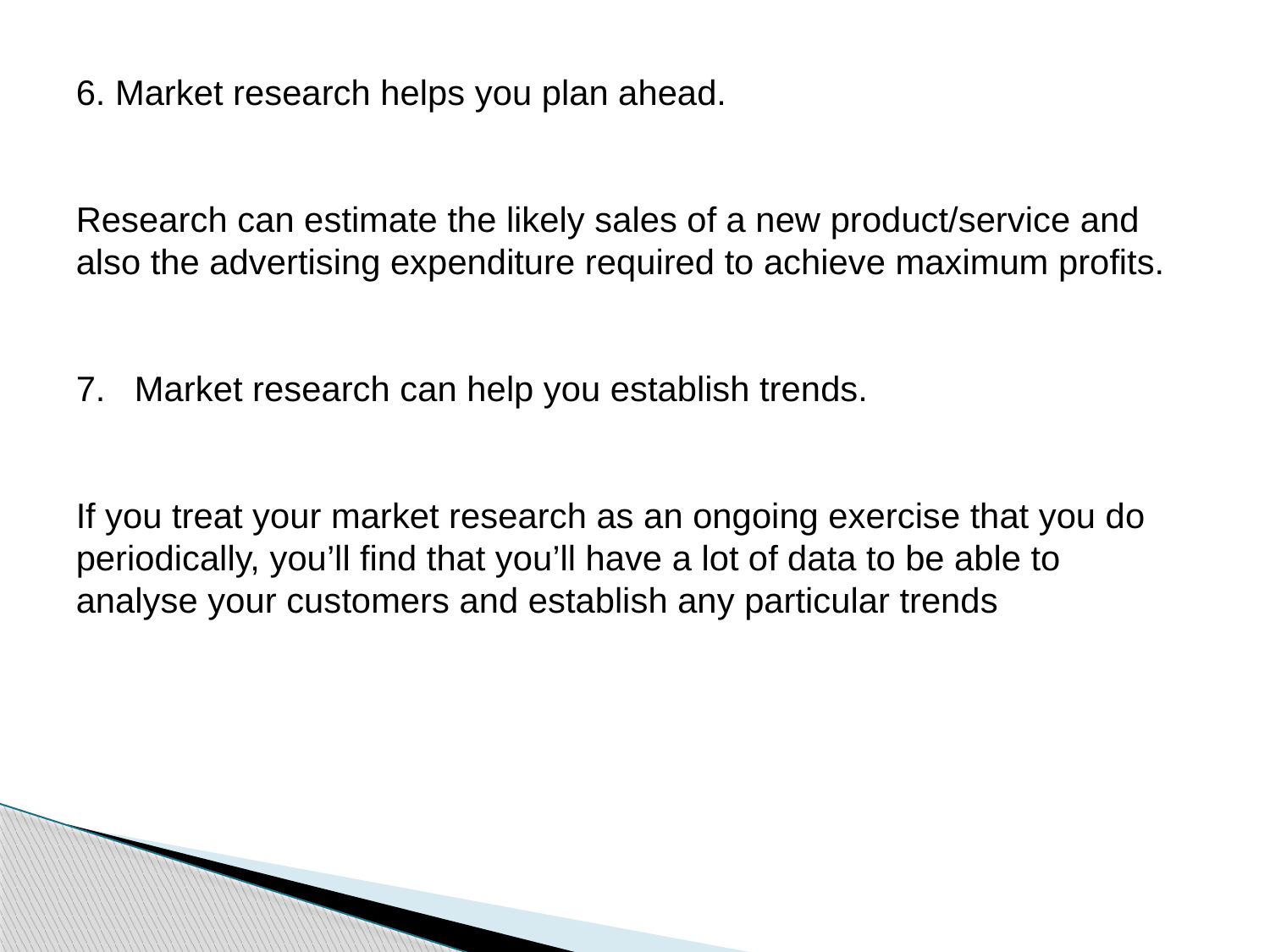

6. Market research helps you plan ahead.

Research can estimate the likely sales of a new product/service and also the advertising expenditure required to achieve maximum profits.

7.   Market research can help you establish trends.

If you treat your market research as an ongoing exercise that you do periodically, you’ll find that you’ll have a lot of data to be able to analyse your customers and establish any particular trends